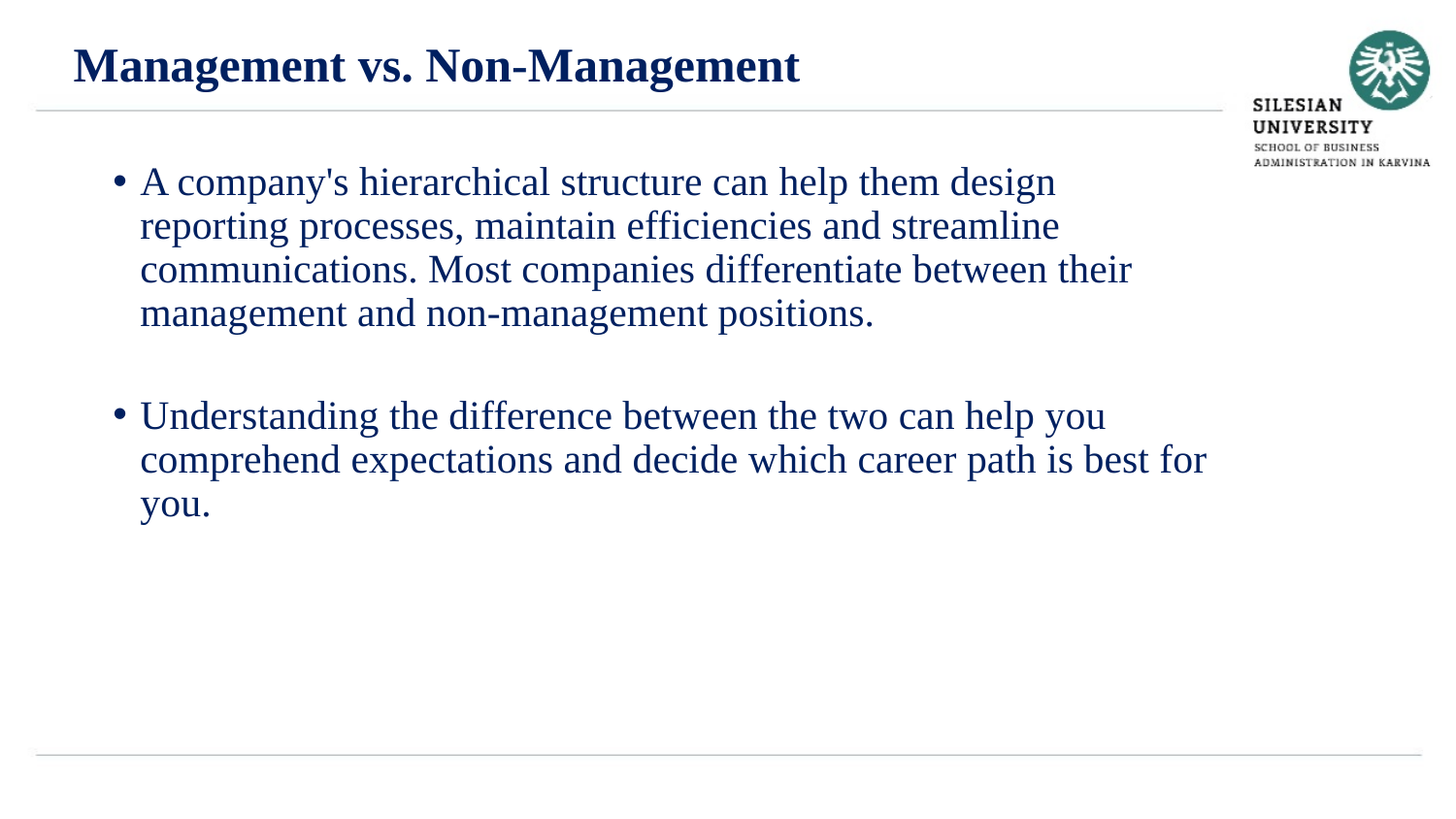

Management vs. Non-Management
A company's hierarchical structure can help them design reporting processes, maintain efficiencies and streamline communications. Most companies differentiate between their management and non-management positions.

Understanding the difference between the two can help you comprehend expectations and decide which career path is best for you.